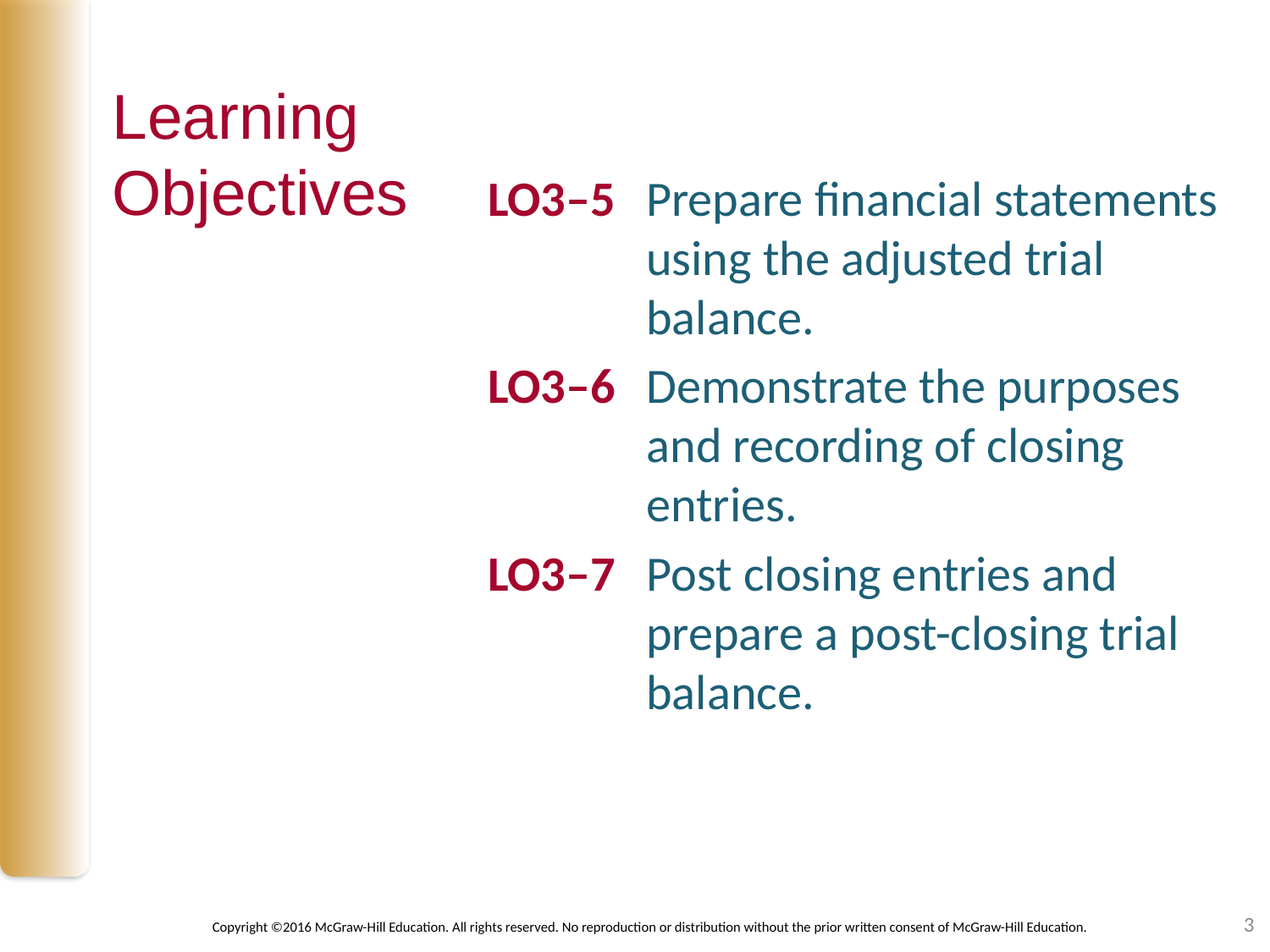

LO3–5	Prepare financial statements using the adjusted trial balance.
LO3–6	Demonstrate the purposes and recording of closing entries.
LO3–7	Post closing entries and prepare a post-closing trial balance.
3
Copyright ©2016 McGraw-Hill Education. All rights reserved. No reproduction or distribution without the prior written consent of McGraw-Hill Education.